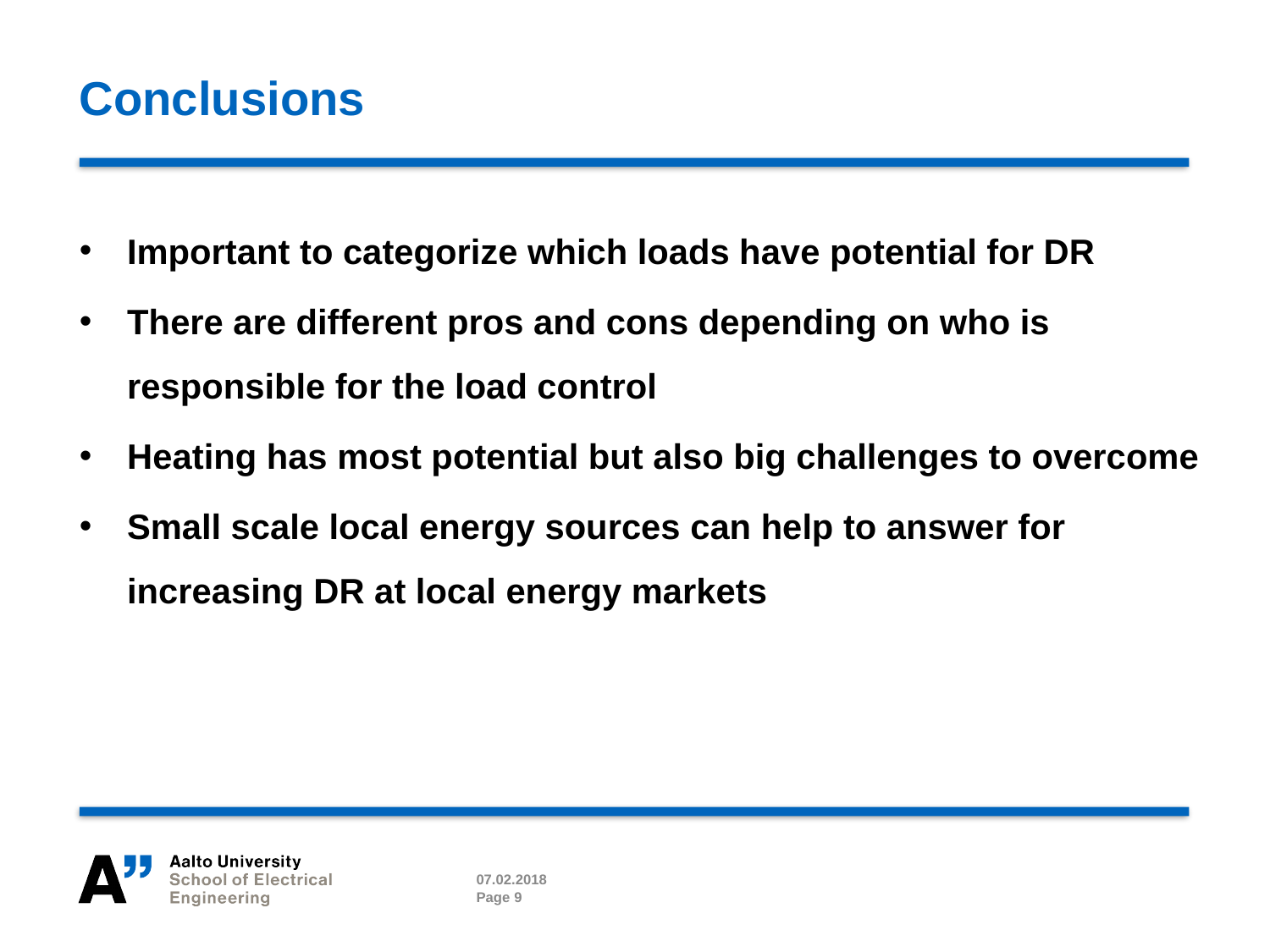

# Conclusions
Important to categorize which loads have potential for DR
There are different pros and cons depending on who is responsible for the load control
Heating has most potential but also big challenges to overcome
Small scale local energy sources can help to answer for increasing DR at local energy markets

07.02.2018
Page 9